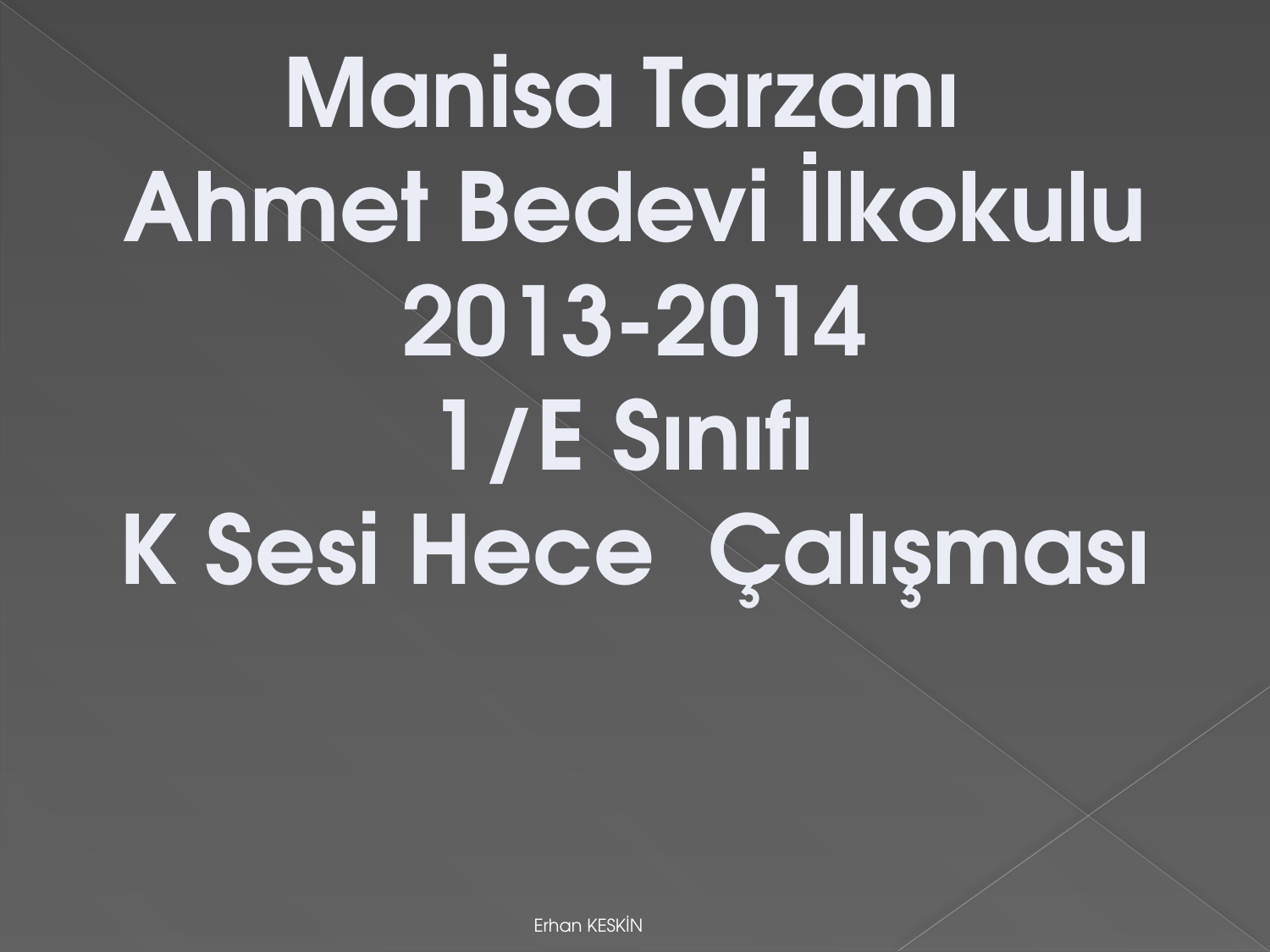

Manisa Tarzanı
Ahmet Bedevi İlkokulu
2013-2014
1/E Sınıfı
K Sesi Hece  Çalışması
Erhan KESKİN